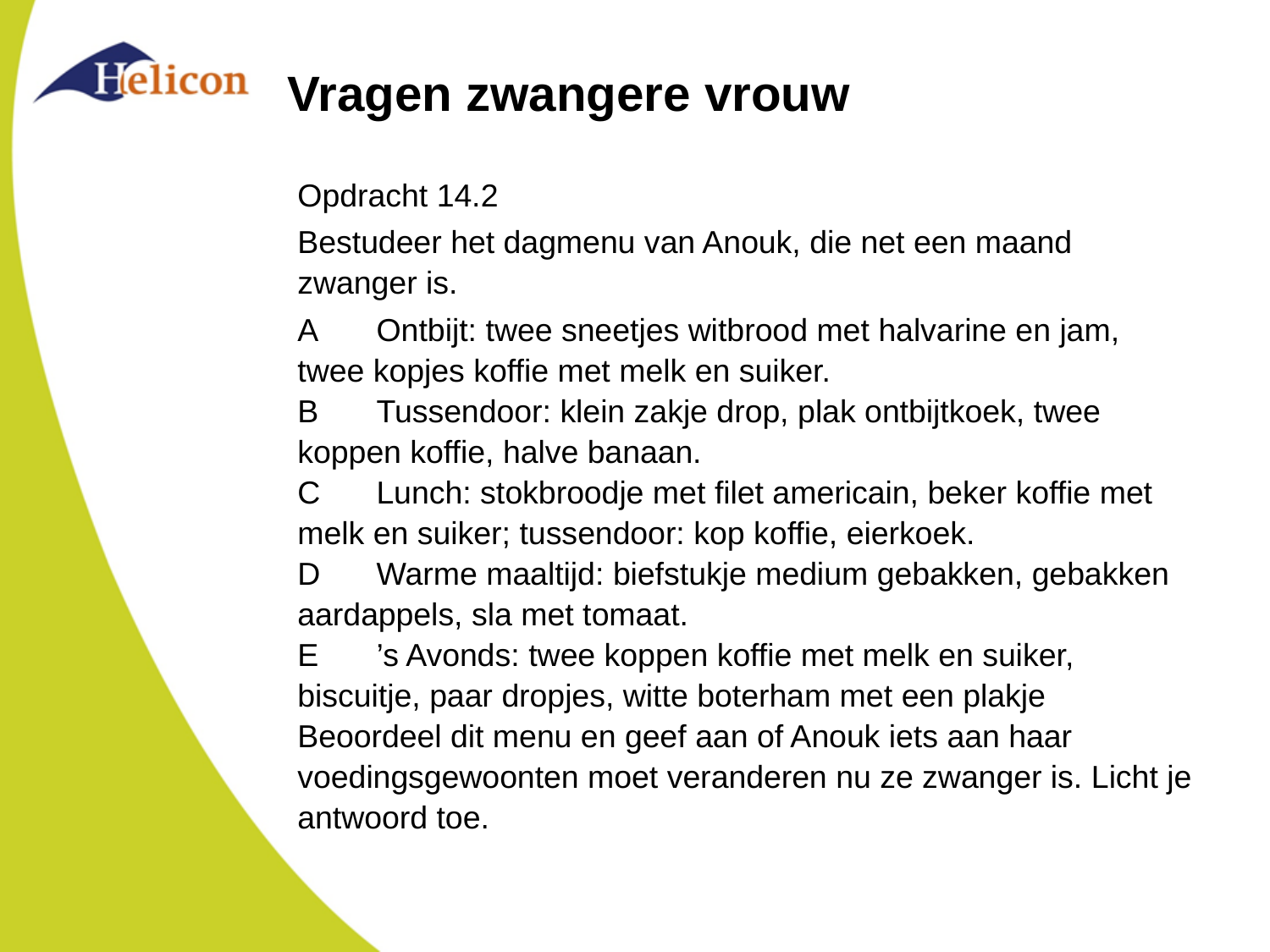

# Vragen zwangere vrouw
Opdracht 14.2
Bestudeer het dagmenu van Anouk, die net een maand zwanger is.
A	Ontbijt: twee sneetjes witbrood met halvarine en jam, twee kopjes koffie met melk en suiker.
B	Tussendoor: klein zakje drop, plak ontbijtkoek, twee koppen koffie, halve banaan.
C	Lunch: stokbroodje met filet americain, beker koffie met melk en suiker; tussendoor: kop koffie, eierkoek.
D	Warme maaltijd: biefstukje medium gebakken, gebakken aardappels, sla met tomaat.
E	’s Avonds: twee koppen koffie met melk en suiker, biscuitje, paar dropjes, witte boterham met een plakje
Beoordeel dit menu en geef aan of Anouk iets aan haar voedingsgewoonten moet veranderen nu ze zwanger is. Licht je antwoord toe.